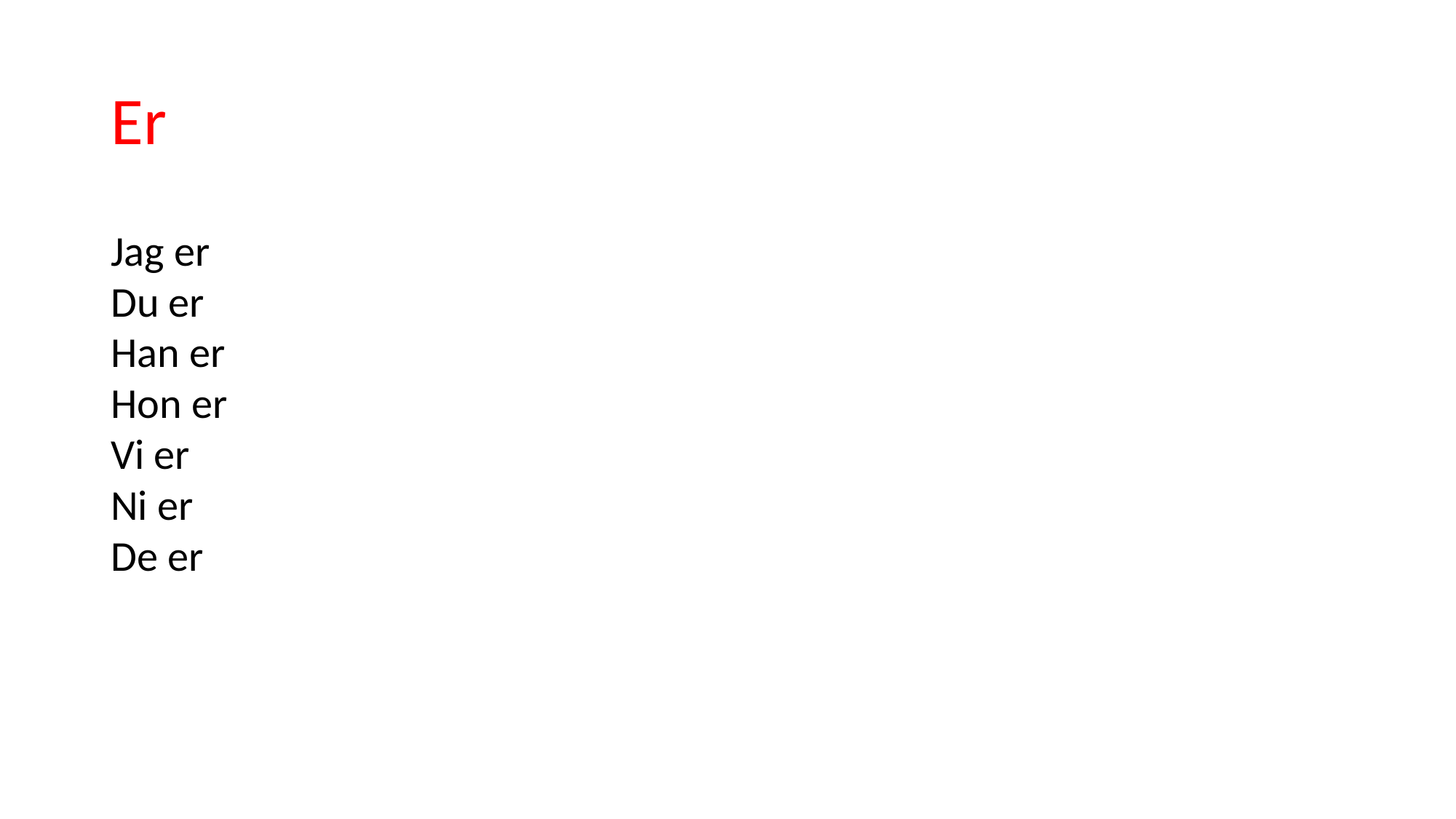

# Er
Jag er
Du er
Han er
Hon er
Vi er
Ni er
De er